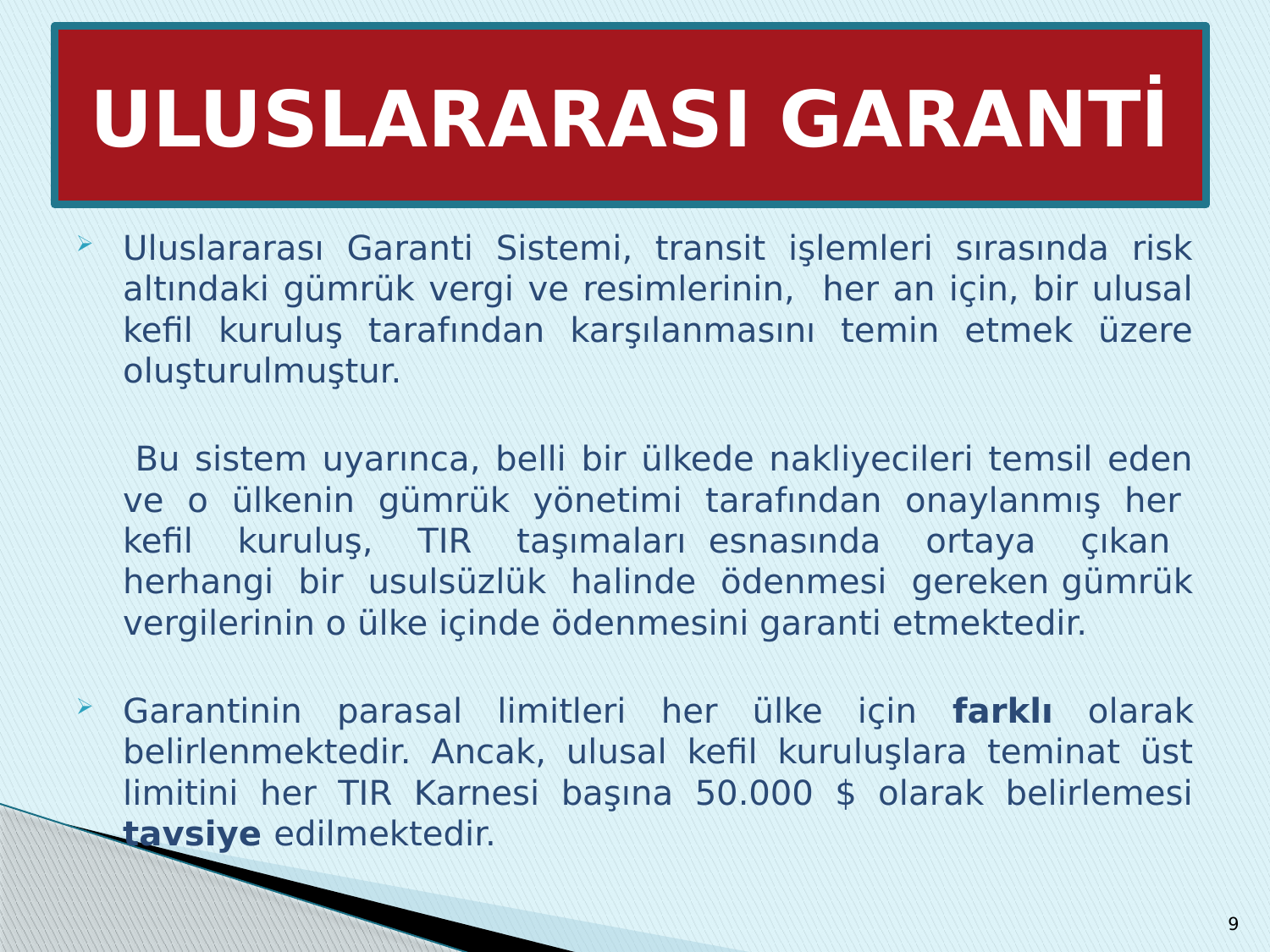

ULUSLARARASI GARANTİ
#

Uluslararası Garanti Sistemi, transit işlemleri sırasında risk altındaki gümrük vergi ve resimlerinin,  her an için, bir ulusal kefil kuruluş tarafından karşılanmasını temin etmek üzere oluşturulmuştur.

   Bu sistem uyarınca, belli bir ülkede nakliyecileri temsil eden ve  o  ülkenin  gümrük  yönetimi  tarafından  onaylanmış  her  kefil  kuruluş,  TIR  taşımaları esnasında  ortaya  çıkan  herhangi  bir  usulsüzlük  halinde  ödenmesi  gereken gümrük vergilerinin o ülke içinde ödenmesini garanti etmektedir.

Garantinin parasal limitleri her ülke için farklı olarak belirlenmektedir. Ancak, ulusal kefil kuruluşlara teminat üst limitini her TIR Karnesi başına 50.000 $ olarak belirlemesi tavsiye edilmektedir.

9